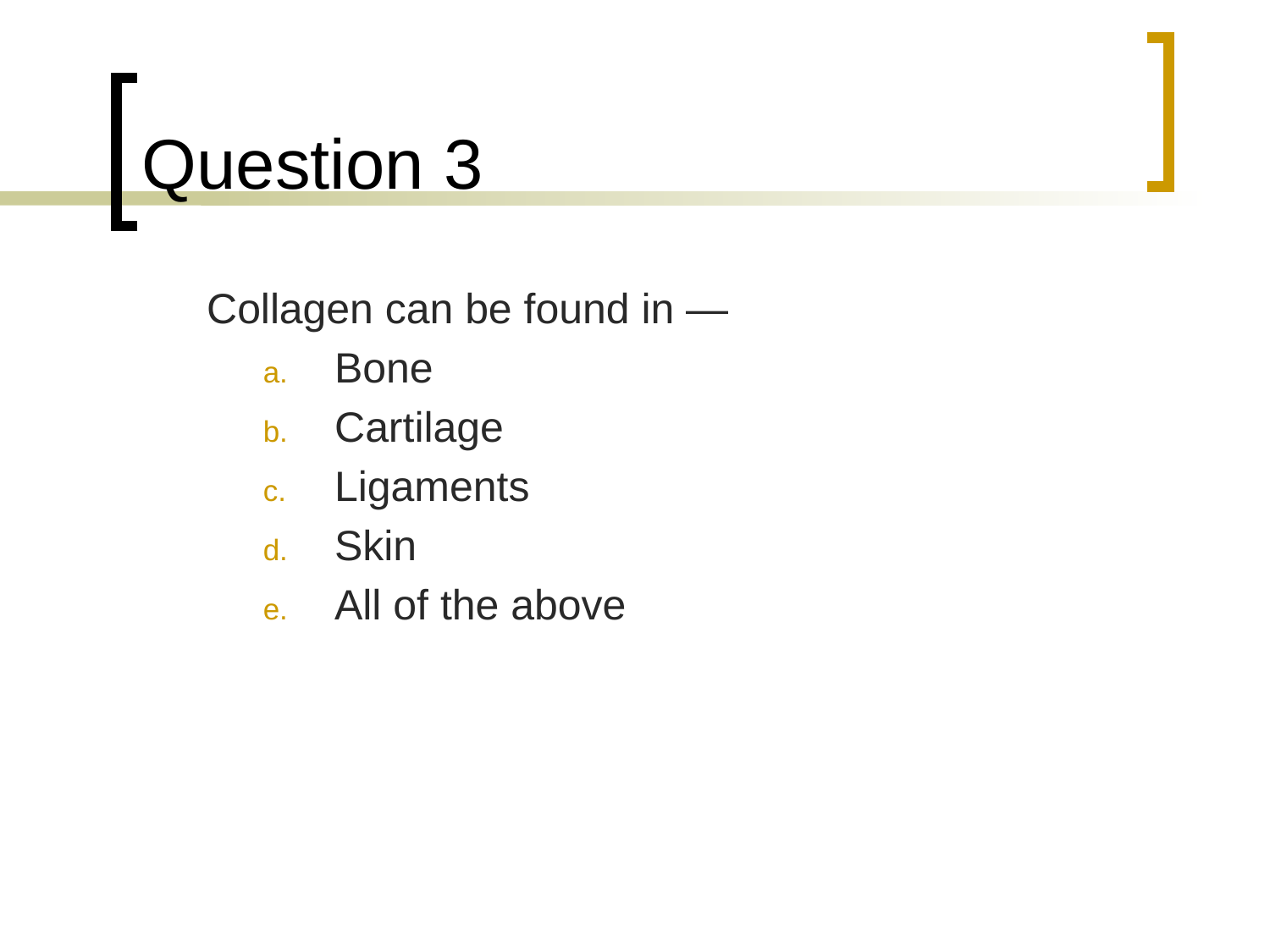

# Question 3
	Collagen can be found in —
Bone
Cartilage
Ligaments
Skin
All of the above